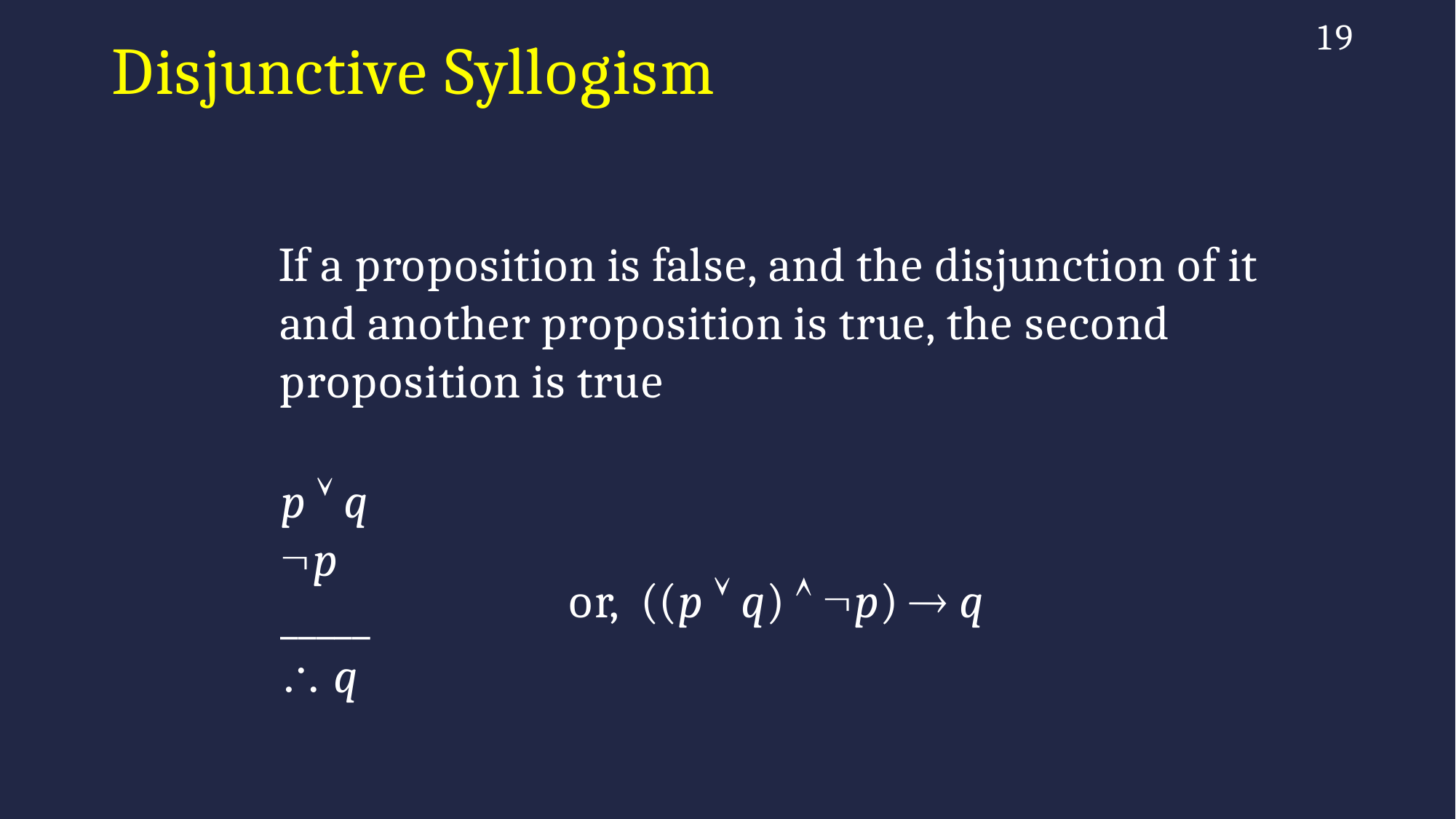

19
# Disjunctive Syllogism
If a proposition is false, and the disjunction of it
and another proposition is true, the second
proposition is true
p ∨ q
¬p
_____
∴ q
or,  ((p ∨ q) ∧ ¬p) → q